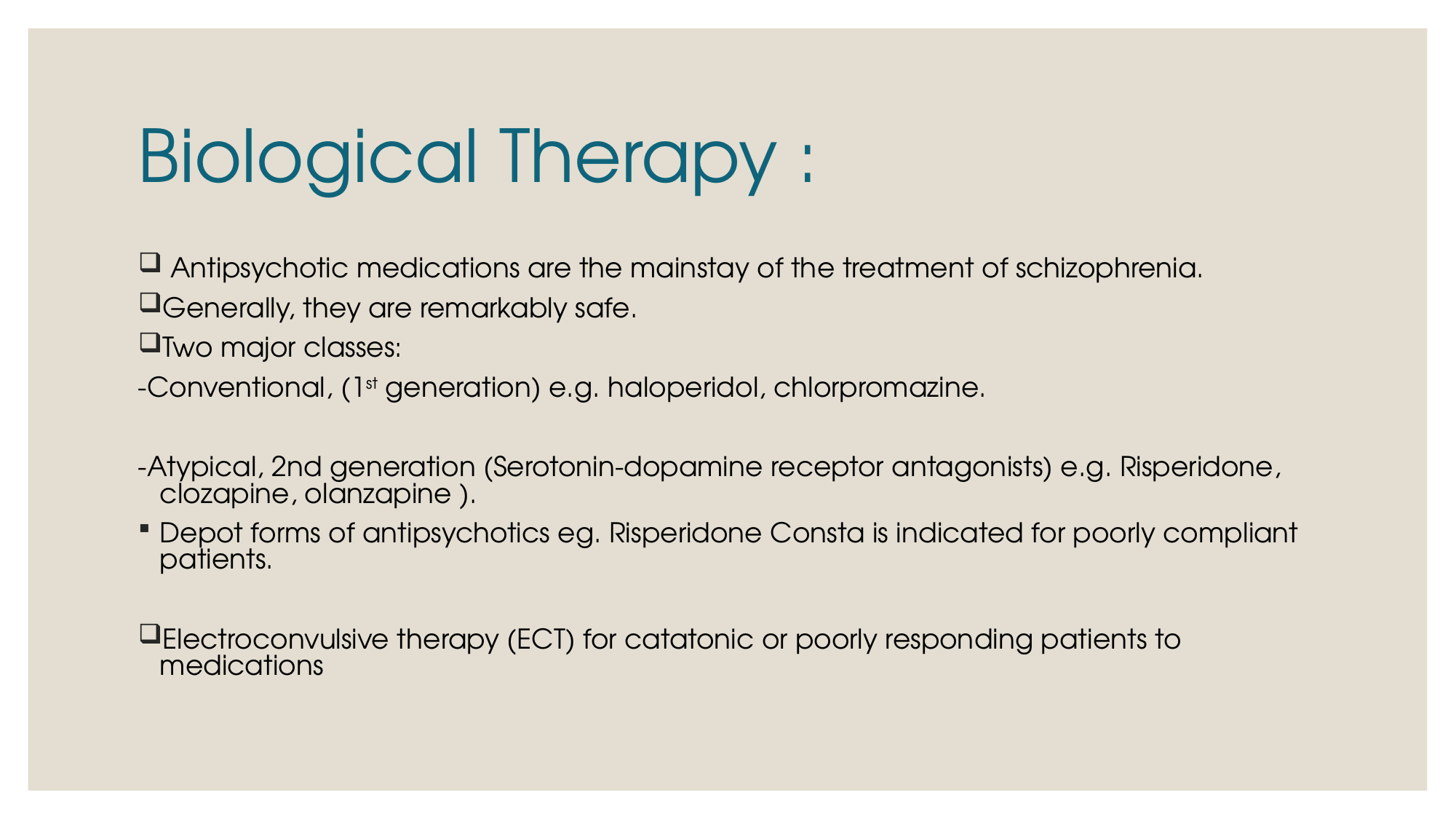

# Biological Therapy :
 Antipsychotic medications are the mainstay of the treatment of schizophrenia.
Generally, they are remarkably safe.
Two major classes:
-Conventional, (1st generation) e.g. haloperidol, chlorpromazine.

-Atypical, 2nd generation (Serotonin-dopamine receptor antagonists) e.g. Risperidone, clozapine, olanzapine ).
Depot forms of antipsychotics eg. Risperidone Consta is indicated for poorly compliant patients.

Electroconvulsive therapy (ECT) for catatonic or poorly responding patients to medications